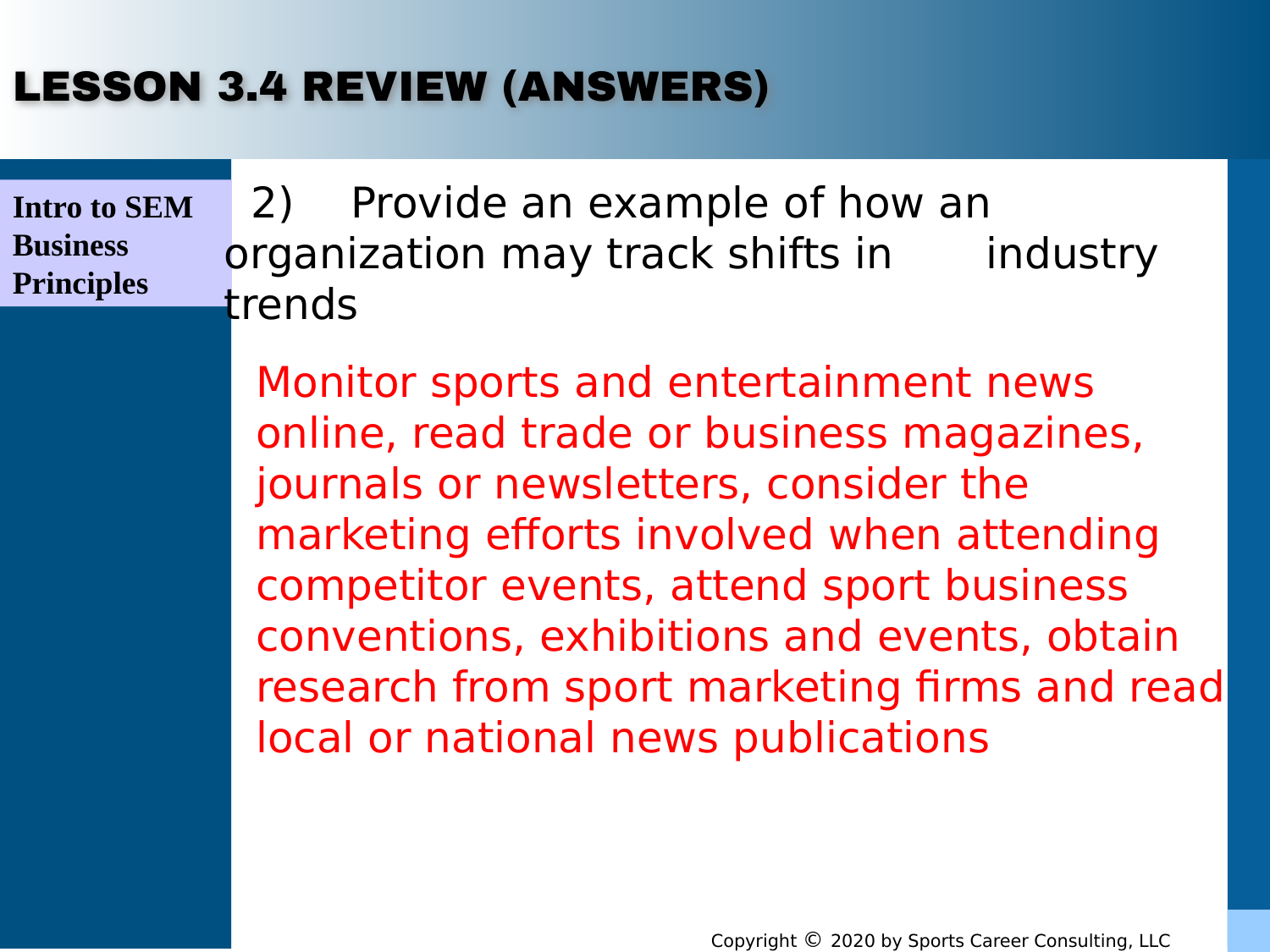

LESSON 3.4 REVIEW (ANSWERS)
  2)  	Provide an example of how an 	organization may track shifts in 	industry trends
Intro to SEM Business Principles
Monitor sports and entertainment news online, read trade or business magazines, journals or newsletters, consider the marketing efforts involved when attending competitor events, attend sport business conventions, exhibitions and events, obtain research from sport marketing firms and read local or national news publications

Copyright © 2020 by Sports Career Consulting, LLC